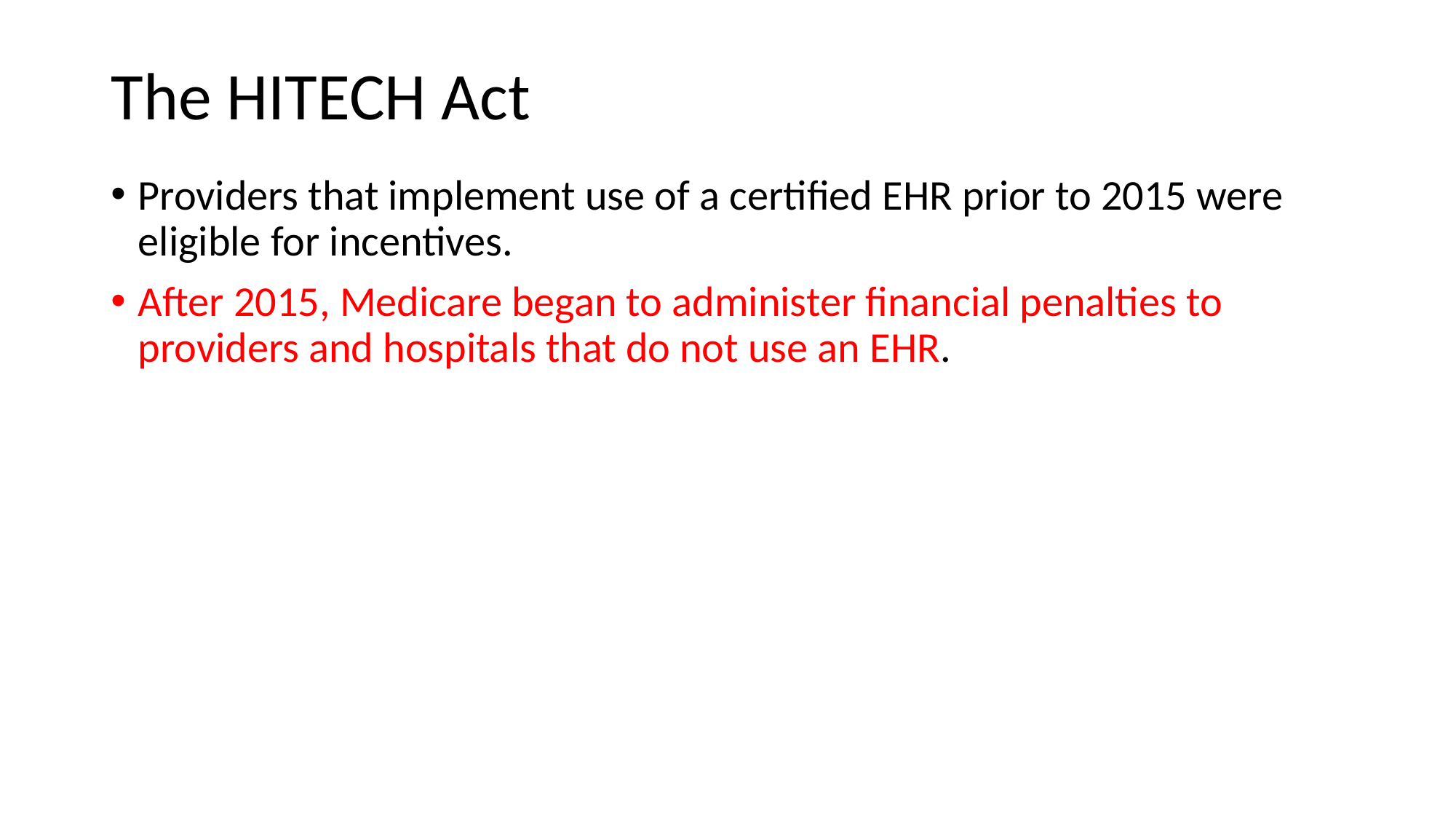

# The HITECH Act
Providers that implement use of a certified EHR prior to 2015 were eligible for incentives.
After 2015, Medicare began to administer financial penalties to providers and hospitals that do not use an EHR.